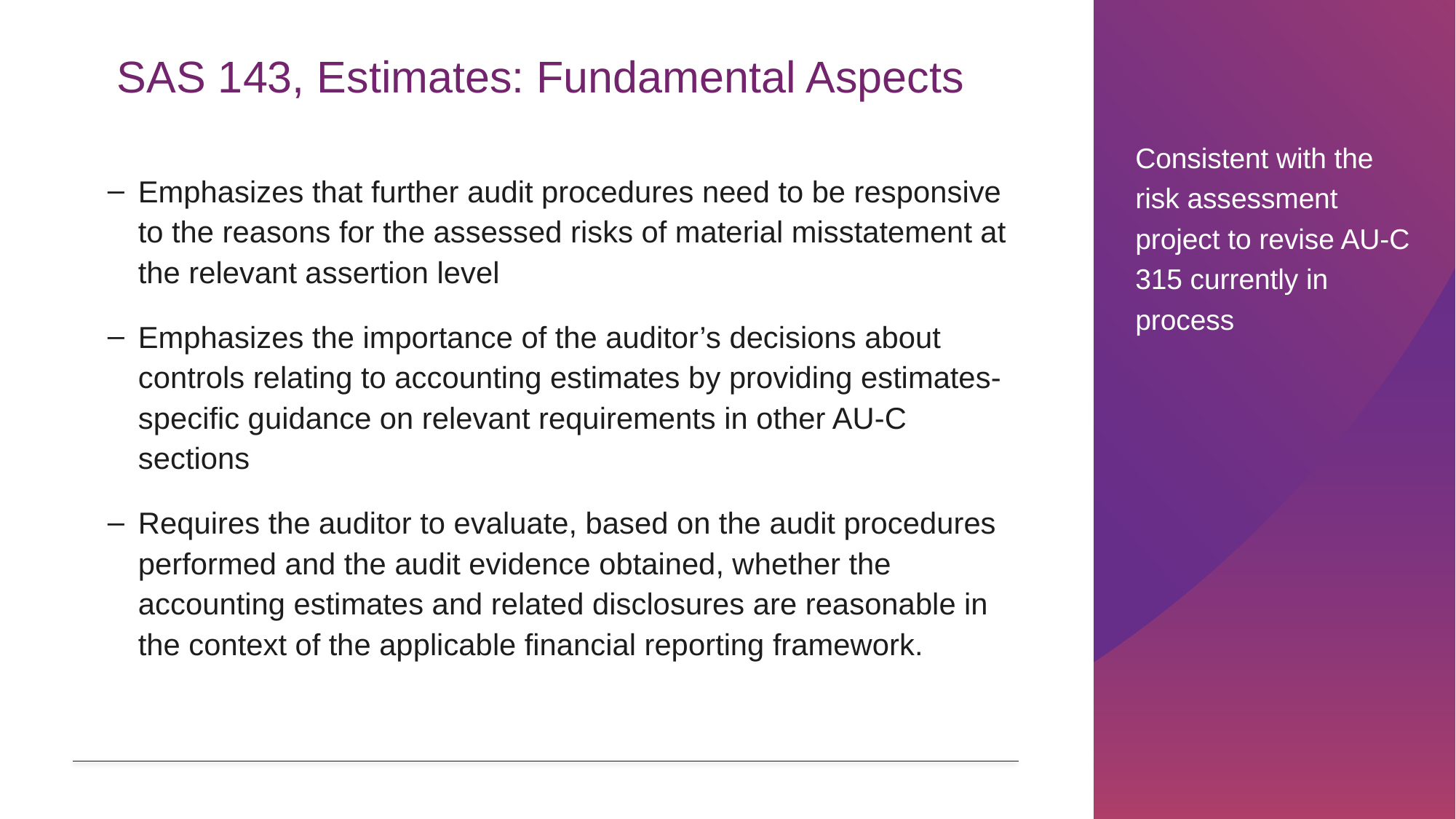

# SAS 143, Estimates: Fundamental Aspects
Consistent with the risk assessment project to revise AU-C 315 currently in process
Emphasizes that further audit procedures need to be responsive to the reasons for the assessed risks of material misstatement at the relevant assertion level
Emphasizes the importance of the auditor’s decisions about controls relating to accounting estimates by providing estimates-specific guidance on relevant requirements in other AU-C sections
Requires the auditor to evaluate, based on the audit procedures performed and the audit evidence obtained, whether the accounting estimates and related disclosures are reasonable in the context of the applicable financial reporting framework.